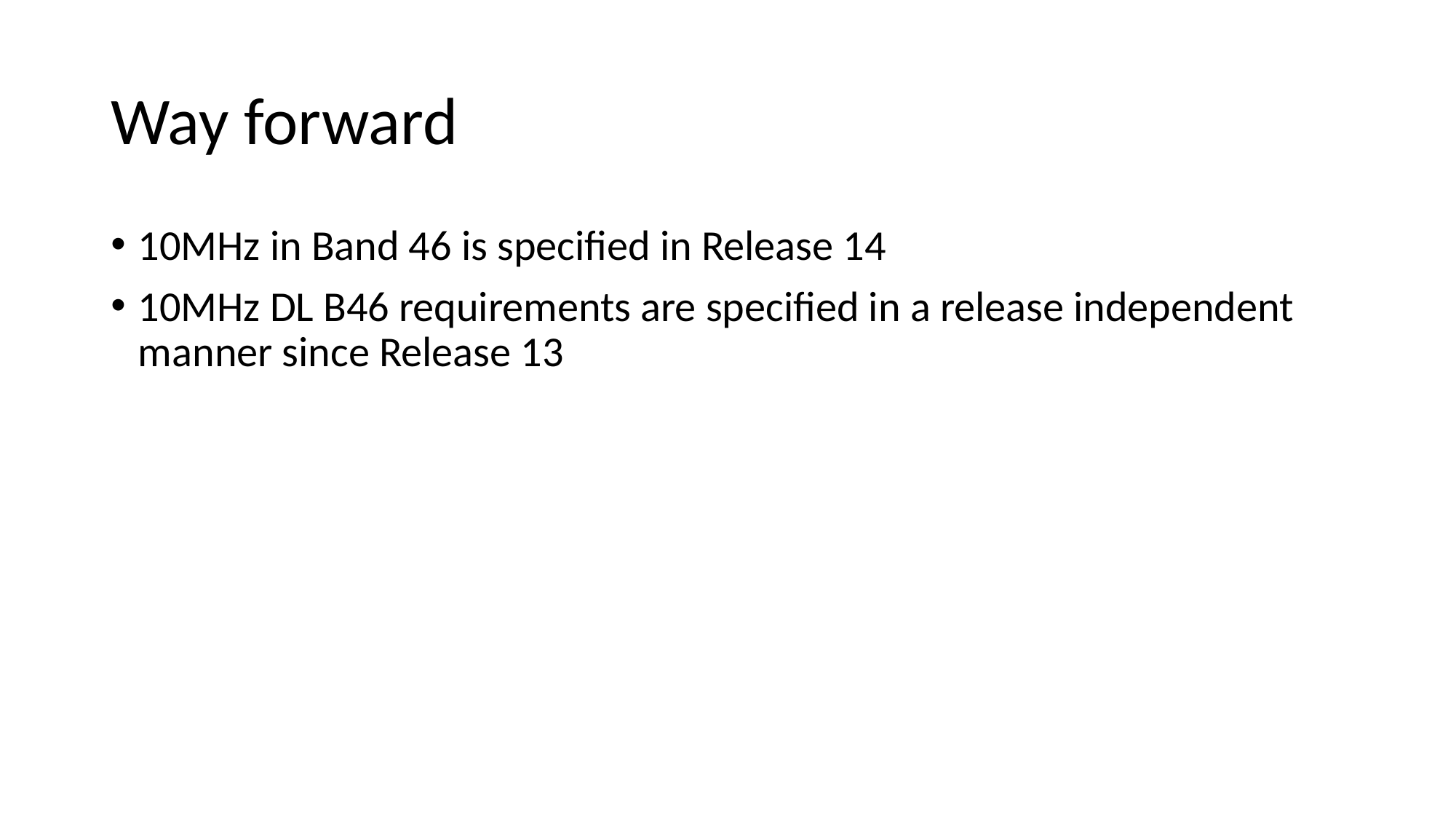

# Way forward
10MHz in Band 46 is specified in Release 14
10MHz DL B46 requirements are specified in a release independent manner since Release 13